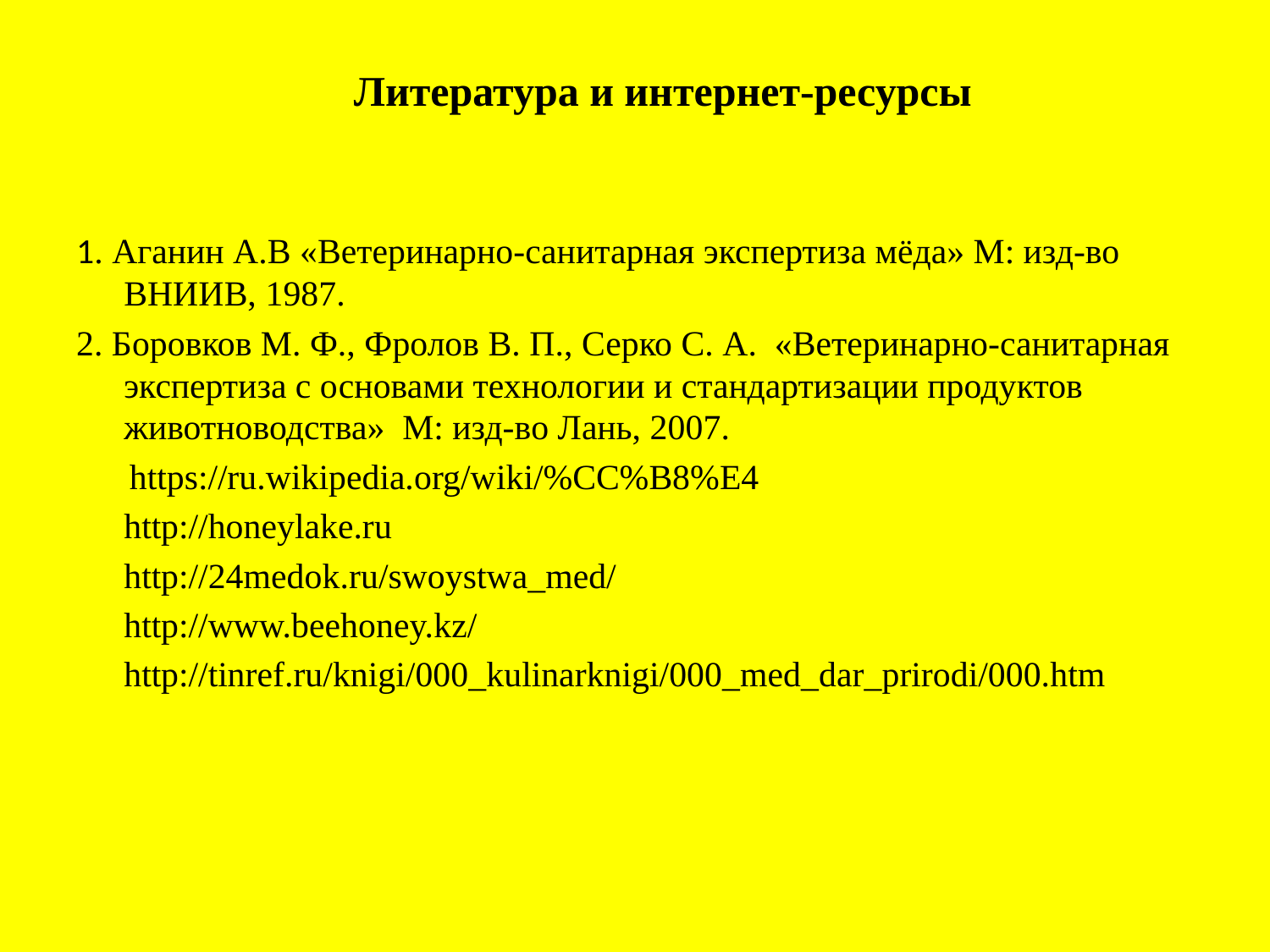

# Литература и интернет-ресурсы
1. Аганин А.В «Ветеринарно-санитарная экспертиза мёда» М: изд-во ВНИИВ, 1987.
2. Боровков М. Ф., Фролов В. П., Серко С. А.  «Ветеринарно-санитарная экспертиза с основами технологии и стандартизации продуктов животноводства»  М: изд-во Лань, 2007.
      https://ru.wikipedia.org/wiki/%CC%B8%E4
	http://honeylake.ru
	http://24medok.ru/swoystwa_med/
	http://www.beehoney.kz/
	http://tinref.ru/knigi/000_kulinarknigi/000_med_dar_prirodi/000.htm